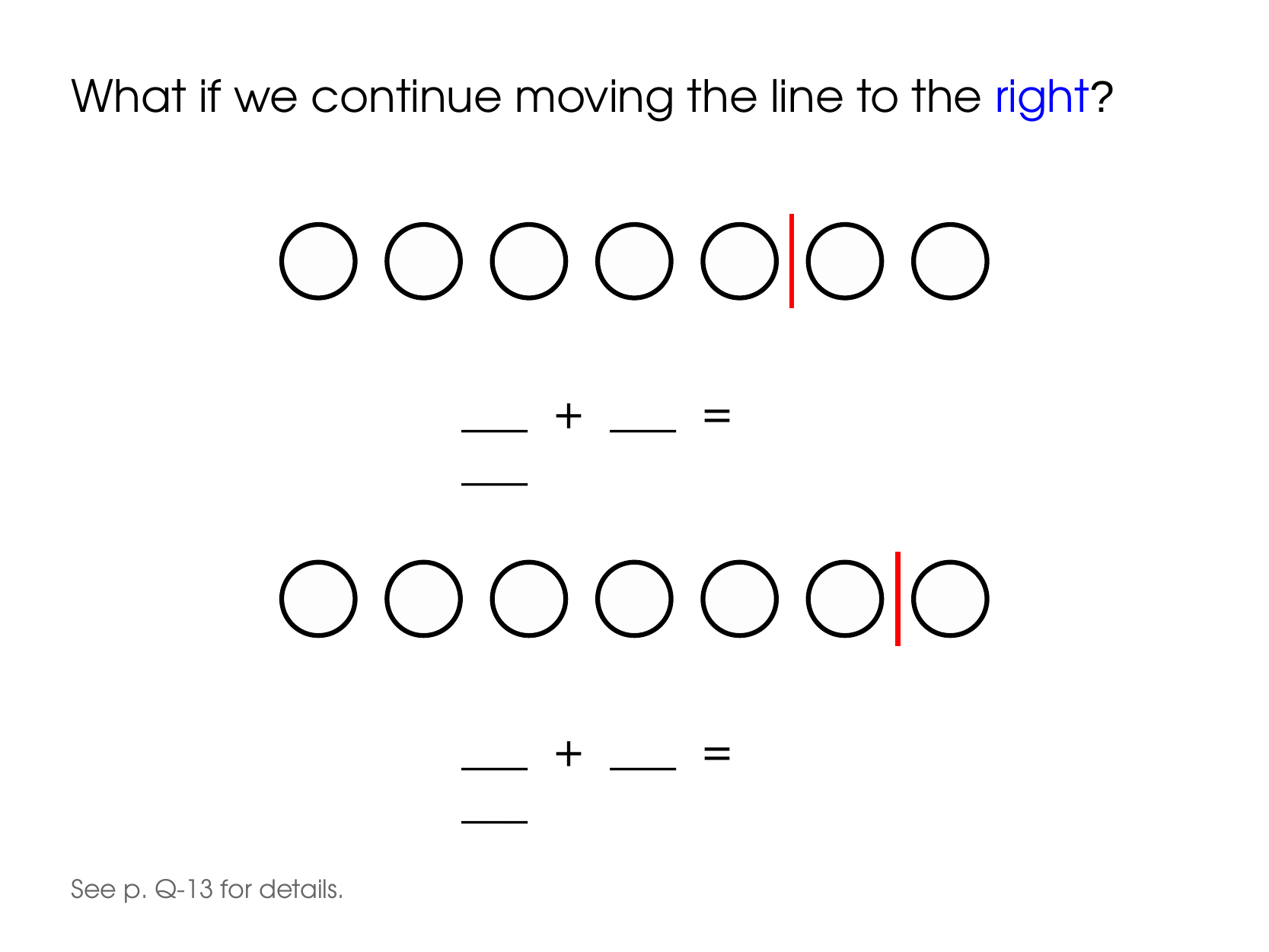

What if we continue moving the line to the right?

___  +  ___  =  ___

___  +  ___  =  ___
See p. Q-13 for details.